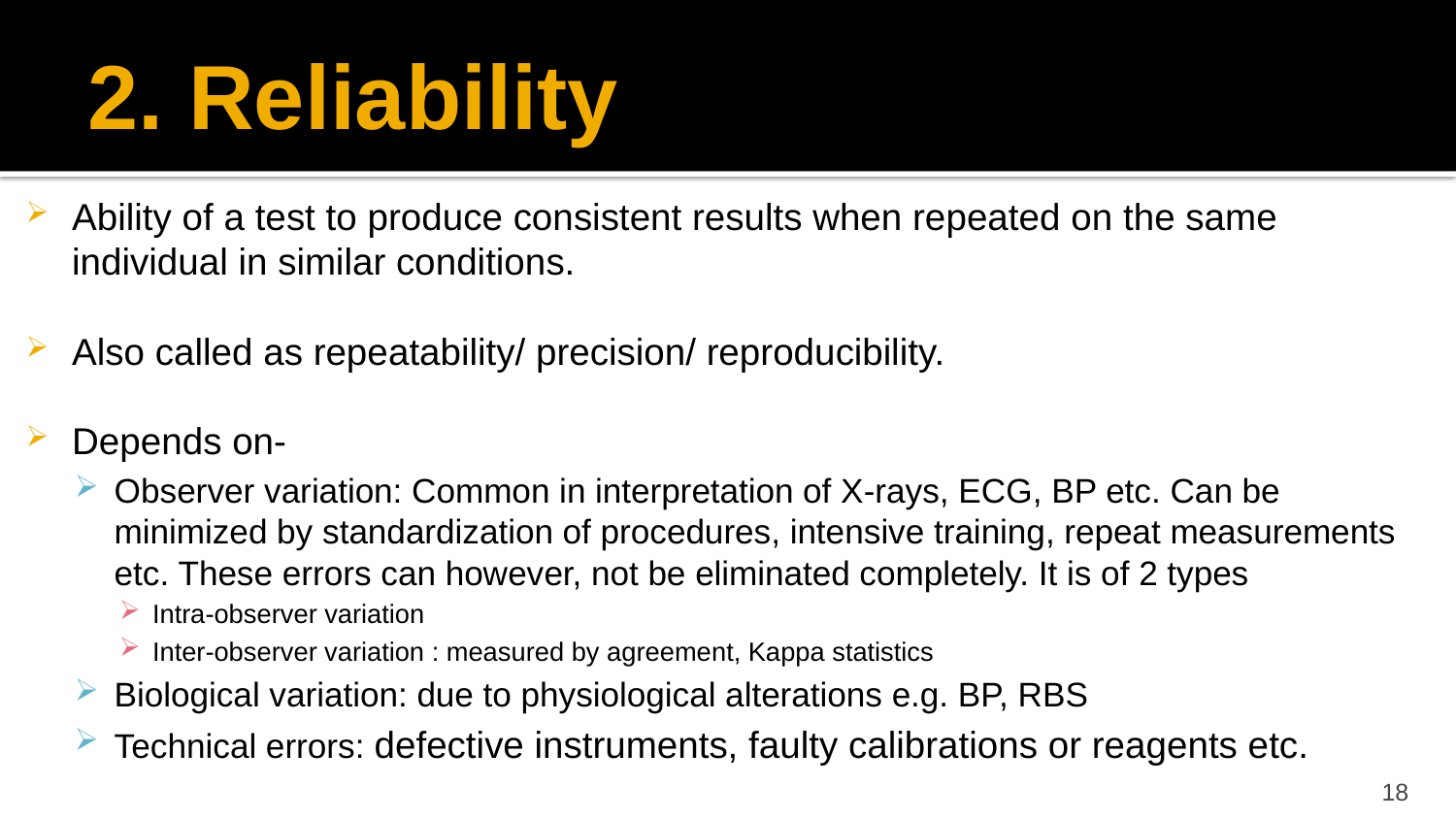

# 2. Reliability
Ability of a test to produce consistent results when repeated on the same individual in similar conditions.

Also called as repeatability/ precision/ reproducibility.

Depends on-
Observer variation: Common in interpretation of X-rays, ECG, BP etc. Can be minimized by standardization of procedures, intensive training, repeat measurements etc. These errors can however, not be eliminated completely. It is of 2 types
Intra-observer variation
Inter-observer variation : measured by agreement, Kappa statistics
Biological variation: due to physiological alterations e.g. BP, RBS
Technical errors: defective instruments, faulty calibrations or reagents etc.
18